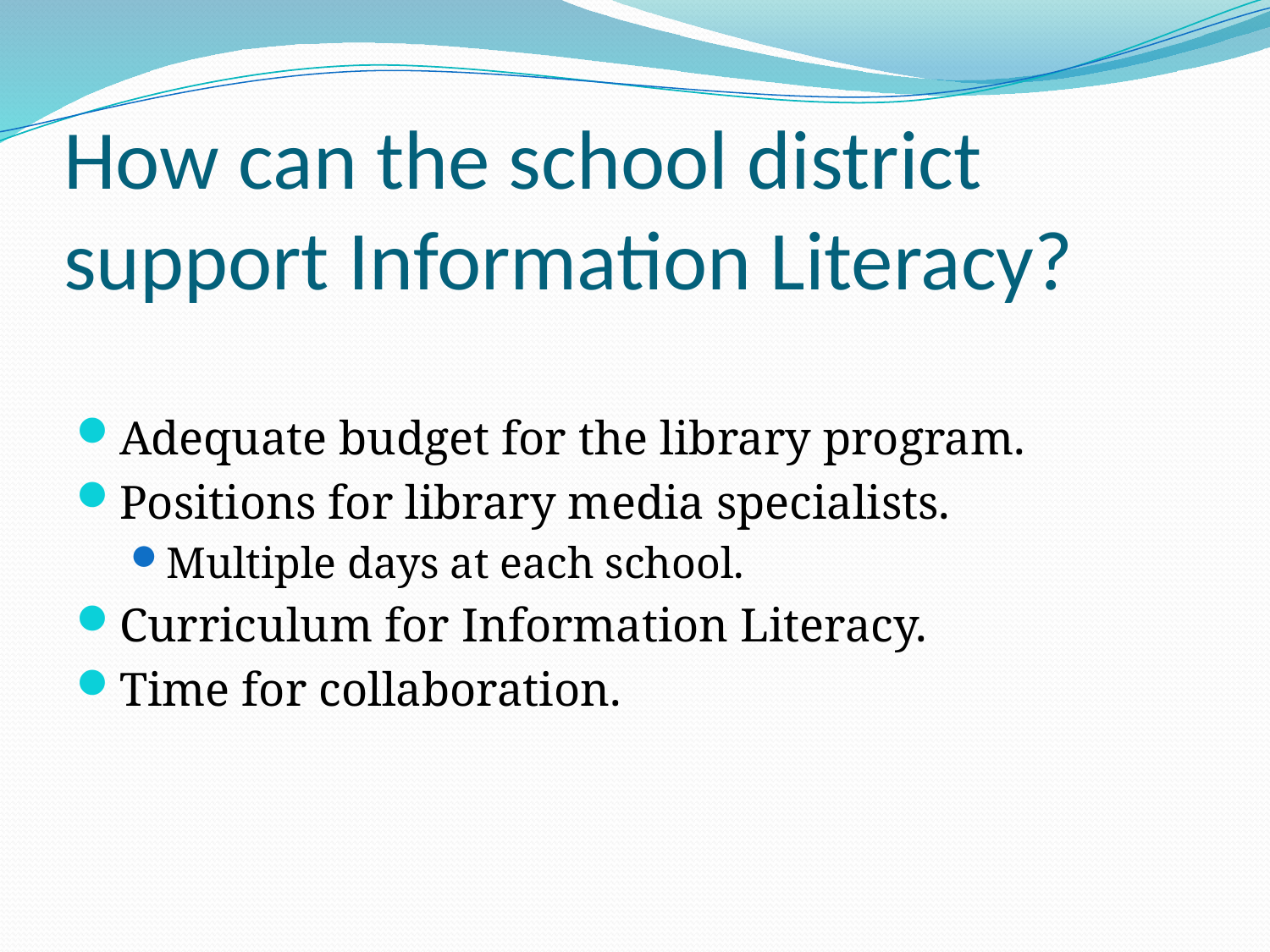

# How can the school district support Information Literacy?

Adequate budget for the library program.
Positions for library media specialists.
Multiple days at each school.
Curriculum for Information Literacy.
Time for collaboration.